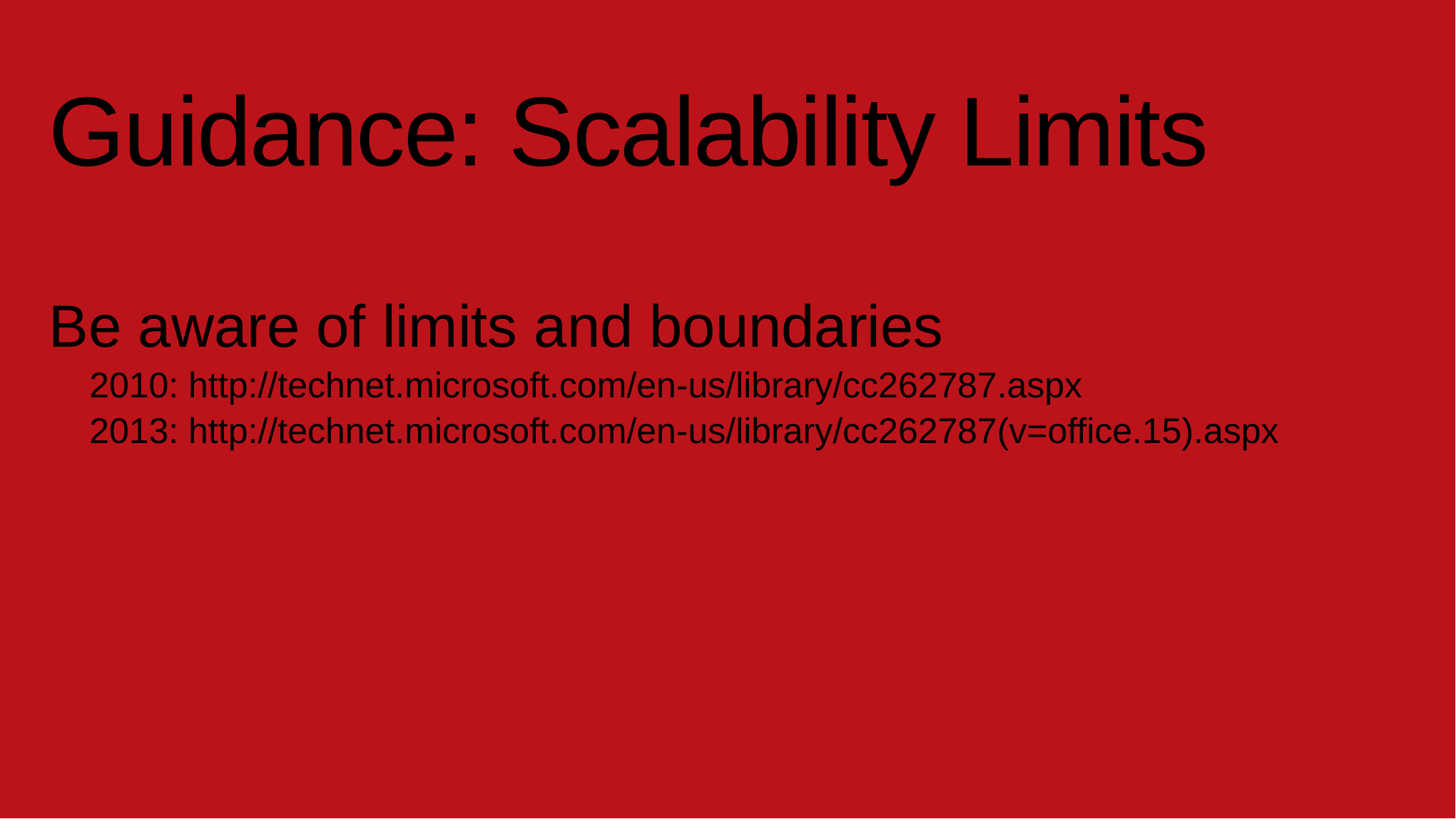

# Guidance: Scalability Limits
Be aware of limits and boundaries
2010: http://technet.microsoft.com/en-us/library/cc262787.aspx
2013: http://technet.microsoft.com/en-us/library/cc262787(v=office.15).aspx